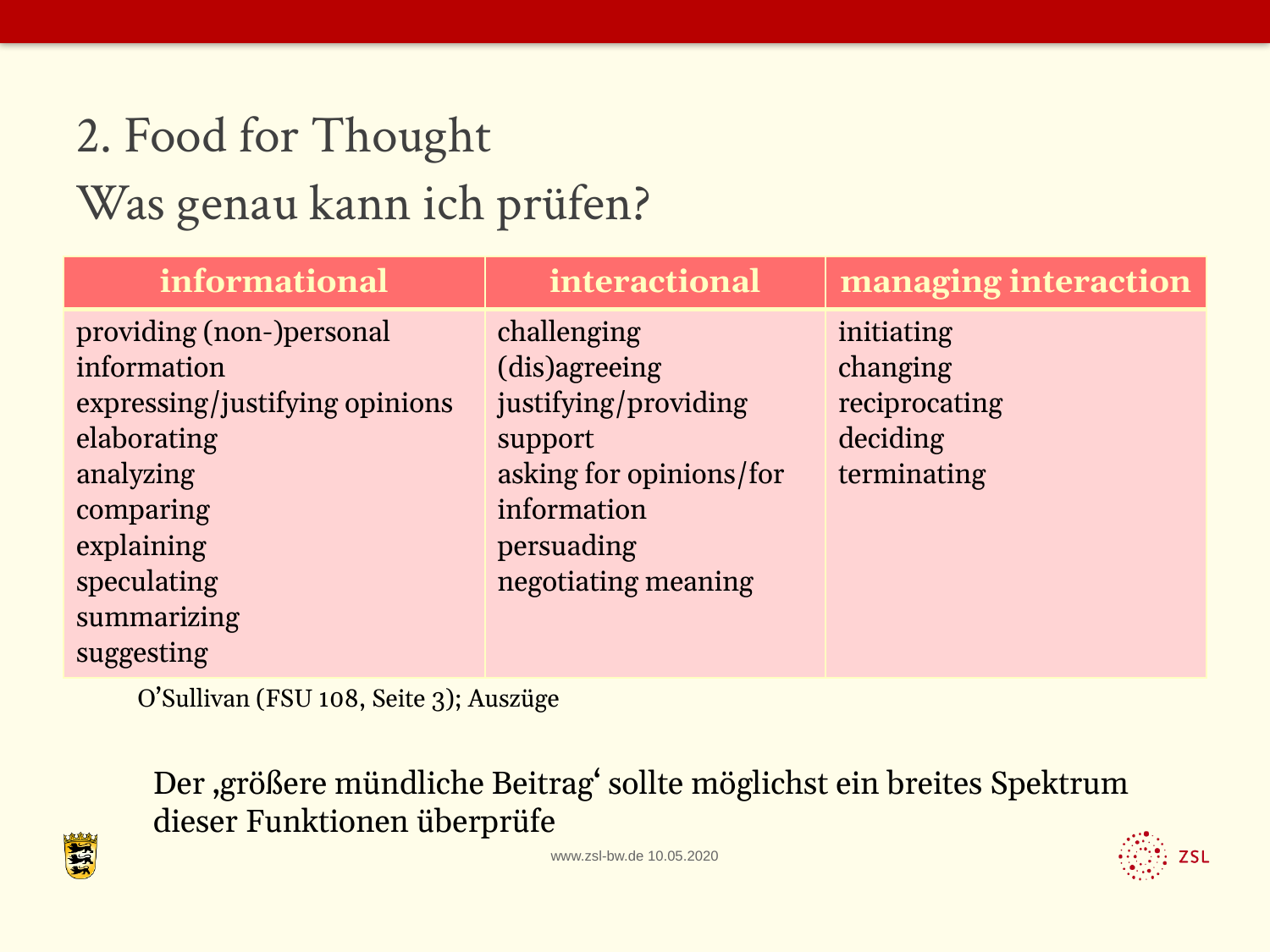

# 2. Food for Thought Was genau kann ich prüfen?
| informational | interactional | managing interaction |
| --- | --- | --- |
| providing (non-)personal information expressing/justifying opinions elaborating analyzing comparing explaining speculating summarizing suggesting | challenging (dis)agreeing justifying/providing support asking for opinions/for information persuading negotiating meaning | initiating changing reciprocating deciding terminating |
O’Sullivan (FSU 108, Seite 3); Auszüge
Der ‚größere mündliche Beitrag‘ sollte möglichst ein breites Spektrum
dieser Funktionen überprüfe